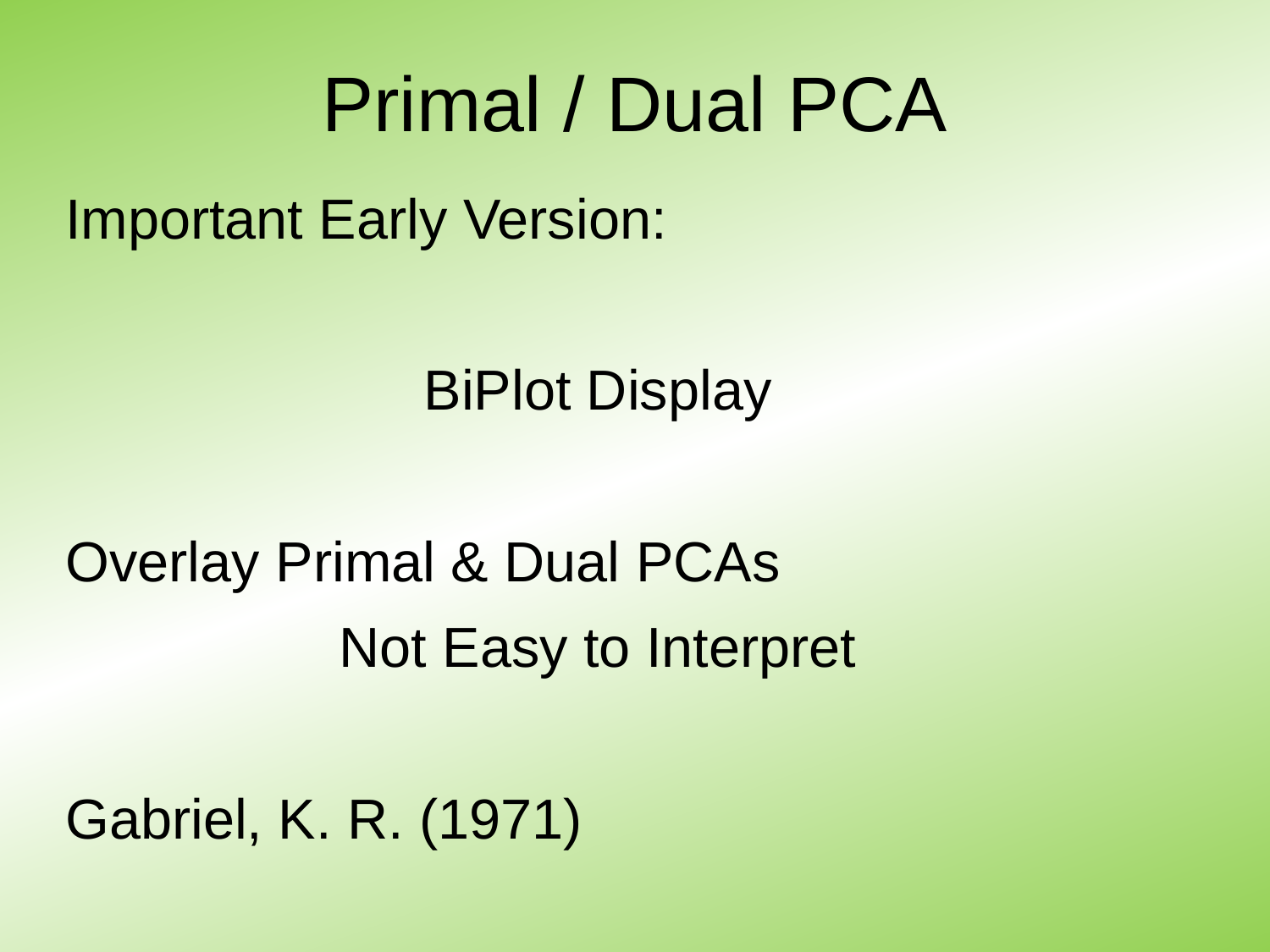

Primal / Dual PCA
Important Early Version:

BiPlot Display

Overlay Primal & Dual PCAs
Not Easy to Interpret

Gabriel, K. R. (1971)